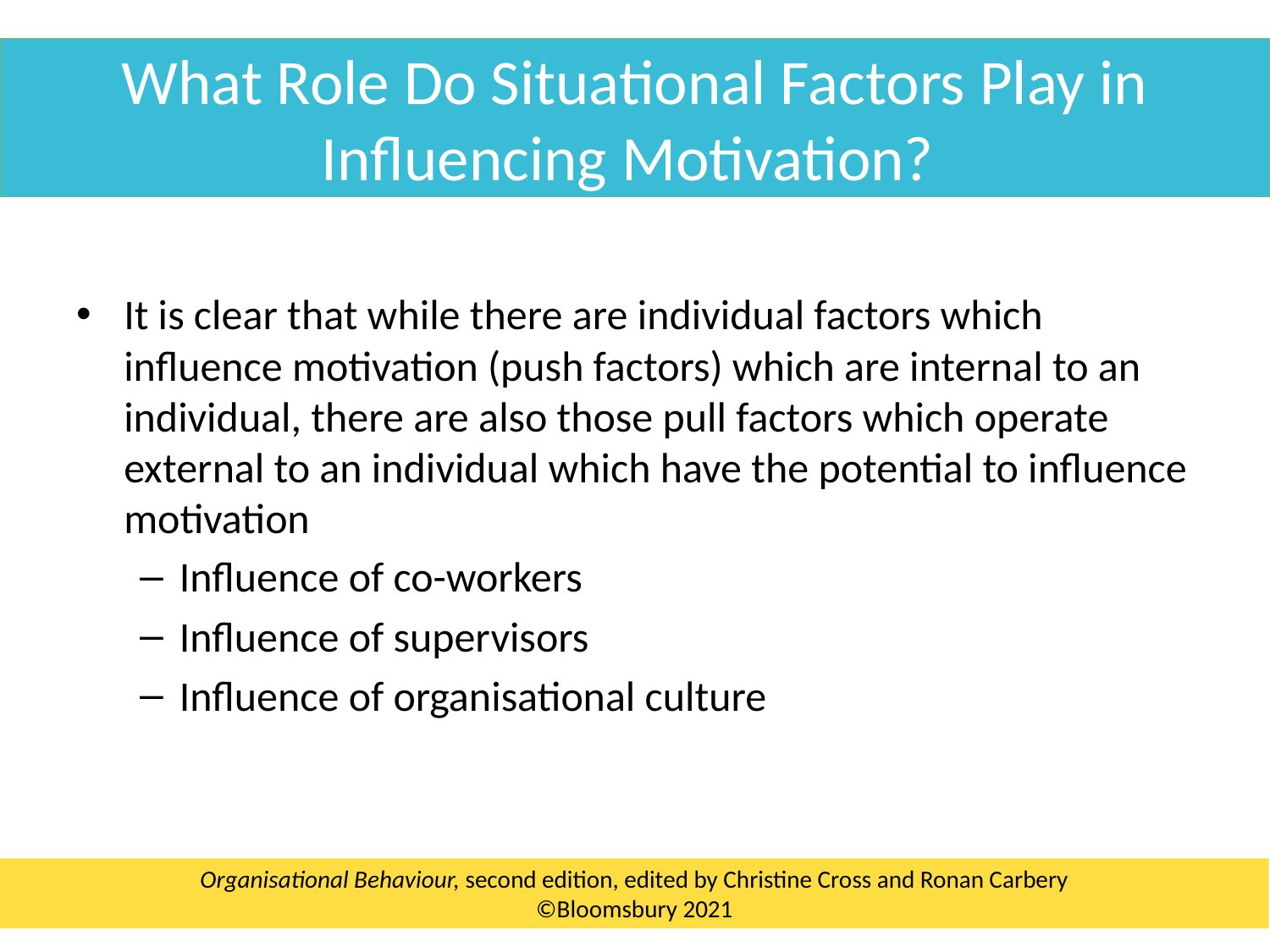

What Role Do Situational Factors Play in Influencing Motivation?

It is clear that while there are individual factors which influence motivation (push factors) which are internal to an individual, there are also those pull factors which operate external to an individual which have the potential to influence motivation
Influence of co-workers
Influence of supervisors
Influence of organisational culture